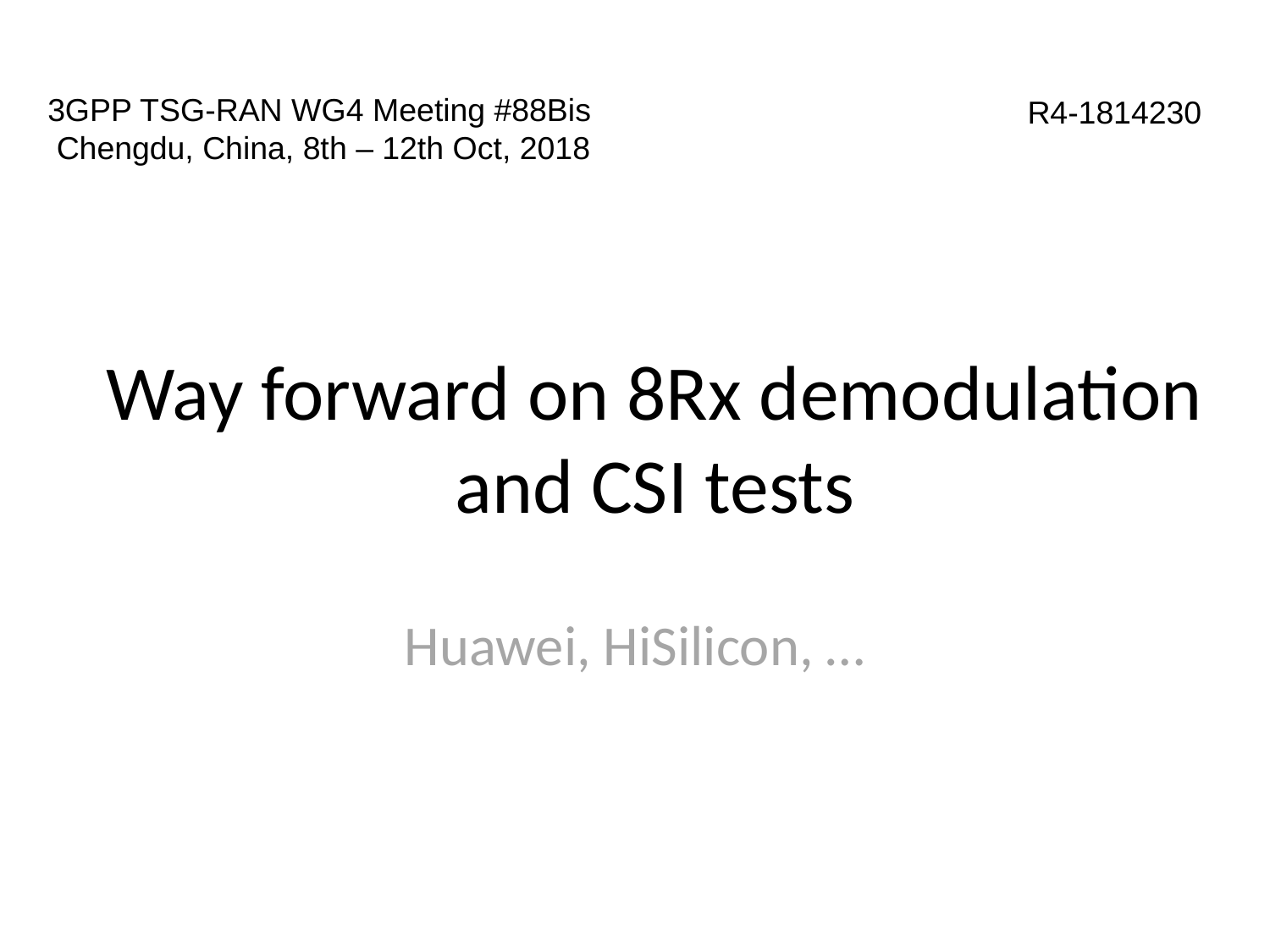

# 3GPP TSG-RAN WG4 Meeting #88Bis Chengdu, China, 8th – 12th Oct, 2018
R4-1814230
Way forward on 8Rx demodulation and CSI tests
Huawei, HiSilicon, …